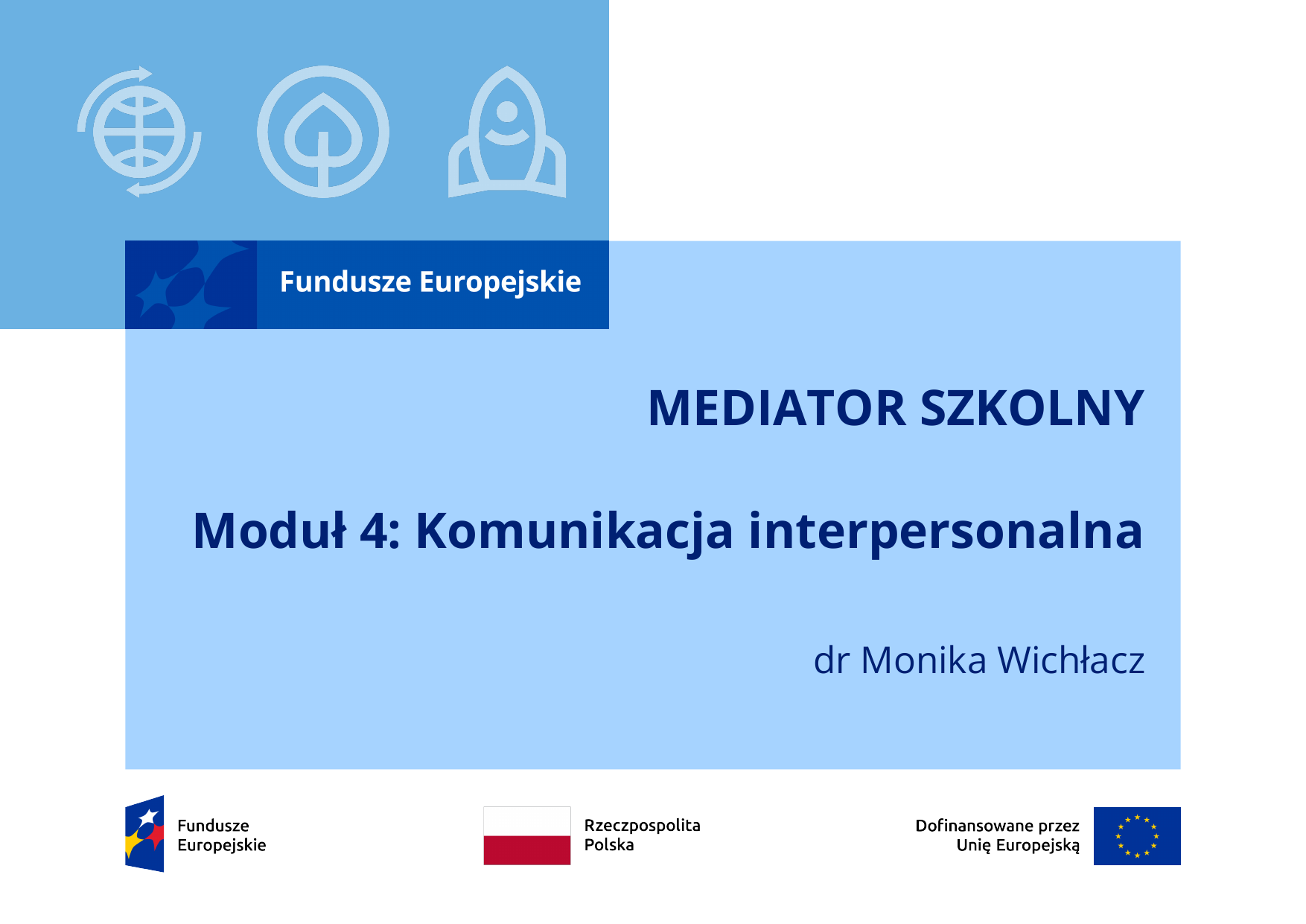

# MEDIATOR SZKOLNY Moduł 4: Komunikacja interpersonalna dr Monika Wichłacz